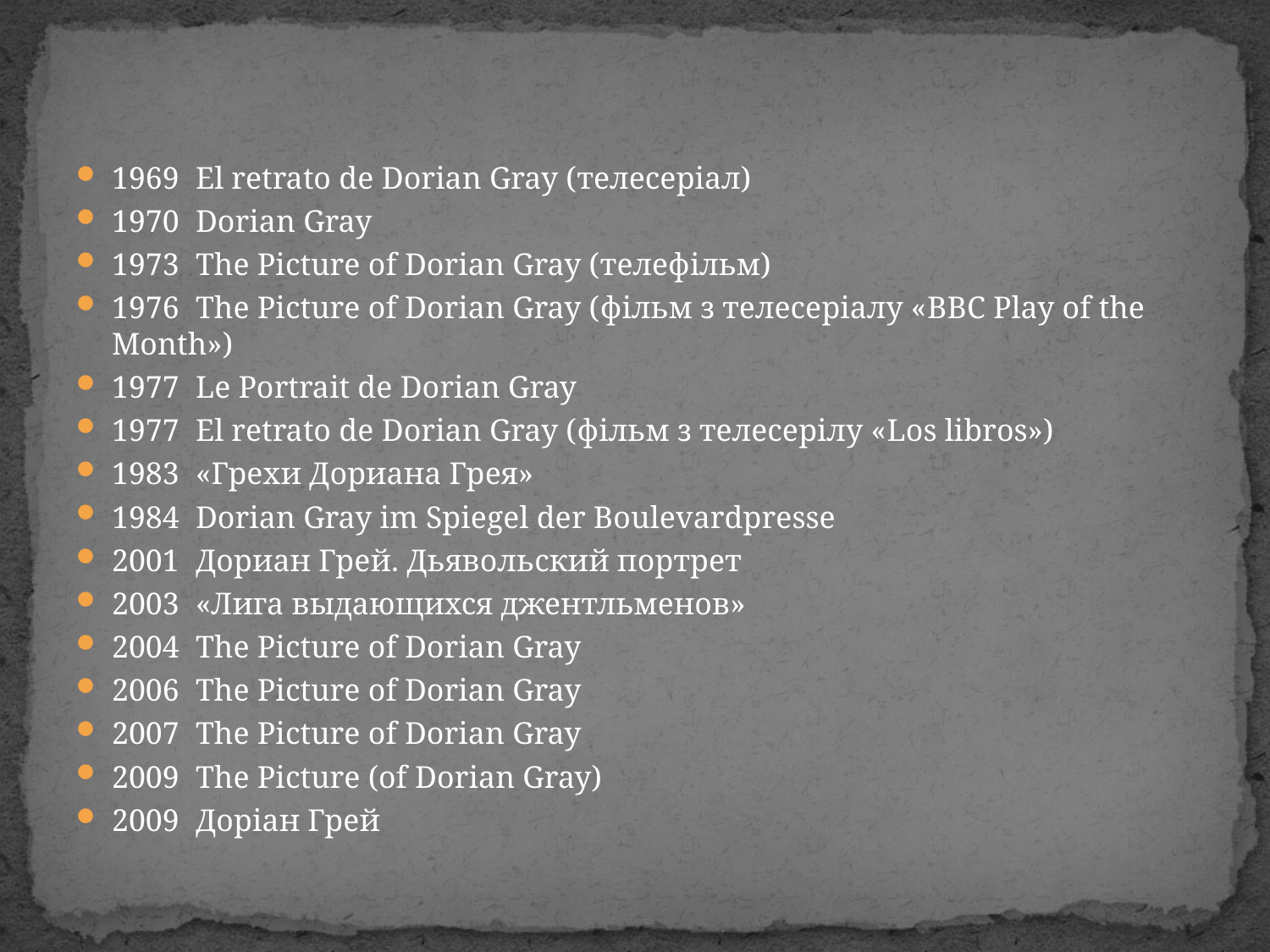

1969	El retrato de Dorian Gray (телесеріал)
1970	Dorian Gray
1973	The Picture of Dorian Gray (телефільм)
1976	The Picture of Dorian Gray (фільм з телесеріалу «BBC Play of the Month»)
1977	Le Portrait de Dorian Gray
1977	El retrato de Dorian Gray (фільм з телесерілу «Los libros»)
1983	«Грехи Дориана Грея»
1984	Dorian Gray im Spiegel der Boulevardpresse
2001	Дориан Грей. Дьявольский портрет
2003	«Лига выдающихся джентльменов»
2004	The Picture of Dorian Gray
2006	The Picture of Dorian Gray
2007	The Picture of Dorian Gray
2009	The Picture (of Dorian Gray)
2009	Доріан Грей